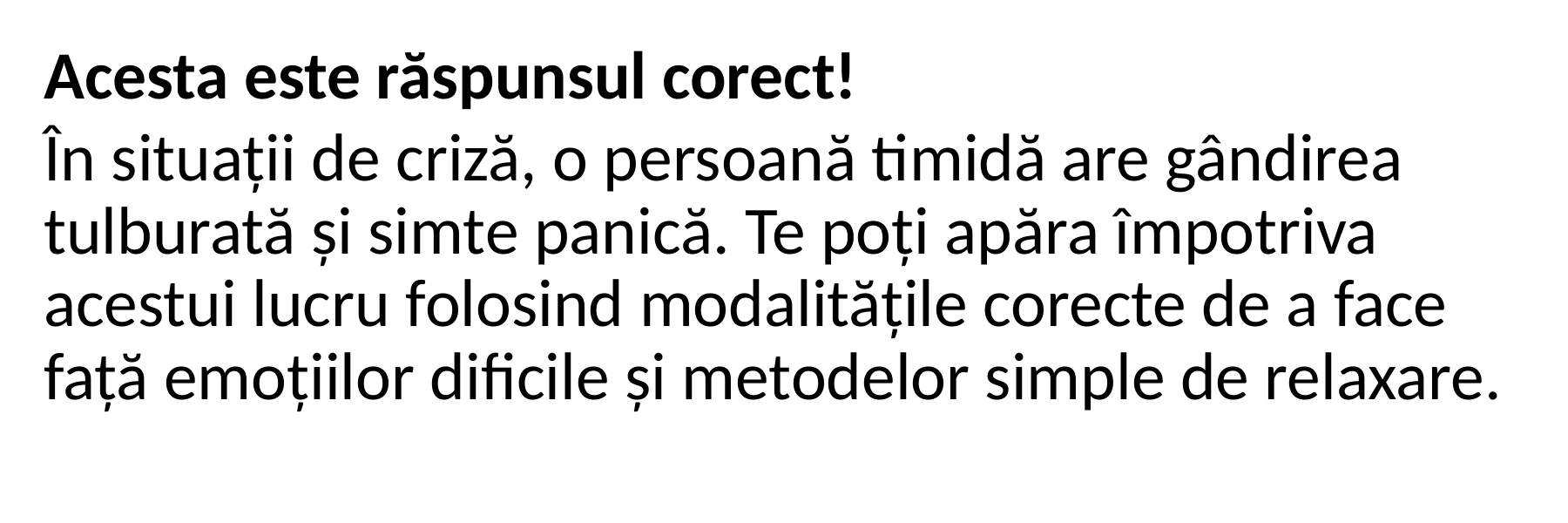

Acesta este răspunsul corect!
În situații de criză, o persoană timidă are gândirea tulburată și simte panică. Te poți apăra împotriva acestui lucru folosind modalitățile corecte de a face față emoțiilor dificile și metodelor simple de relaxare.